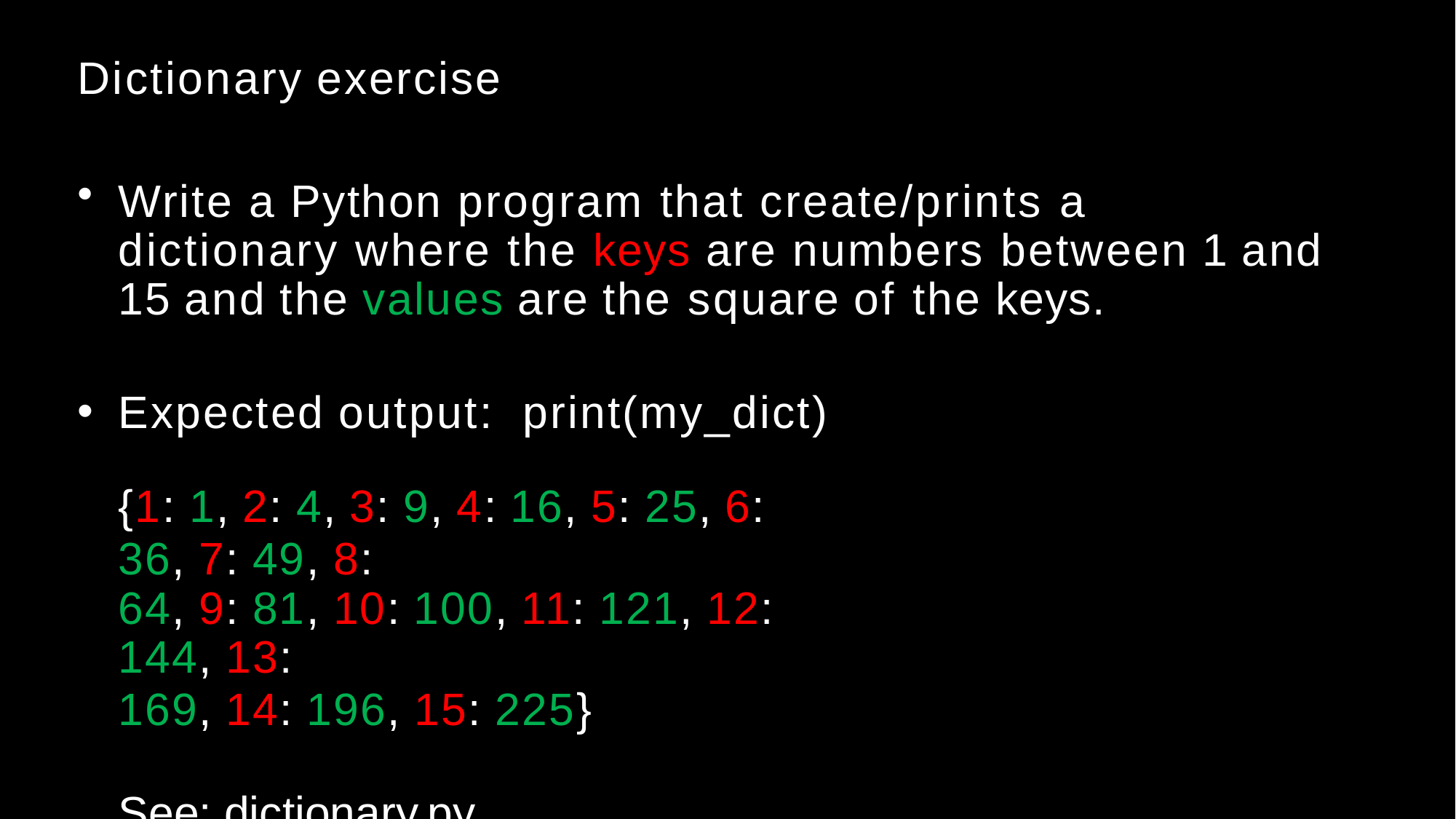

Dictionary exercise

Write a Python program that create/prints a  dictionary where the keys are numbers between 1 and 15 and the values are the square of the keys.

Expected output:  print(my_dict)
{1: 1, 2: 4, 3: 9, 4: 16, 5: 25, 6: 36, 7: 49, 8:
64, 9: 81, 10: 100, 11: 121, 12: 144, 13:
169, 14: 196, 15: 225}

See: dictionary.py